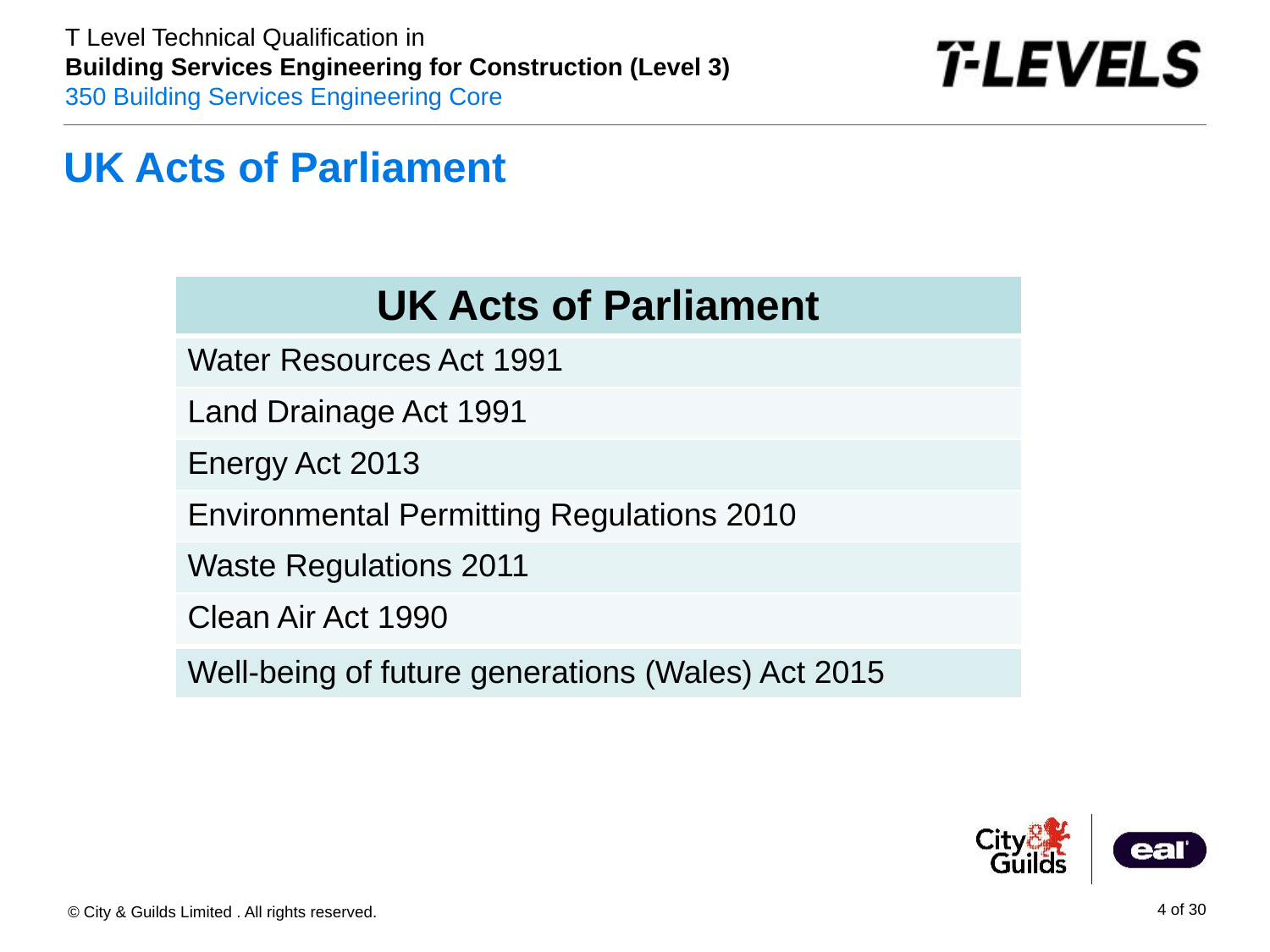

# UK Acts of Parliament
| UK Acts of Parliament |
| --- |
| Water Resources Act 1991 |
| Land Drainage Act 1991 |
| Energy Act 2013 |
| Environmental Permitting Regulations 2010 |
| Waste Regulations 2011 |
| Clean Air Act 1990 |
| Well-being of future generations (Wales) Act 2015 |
| --- |